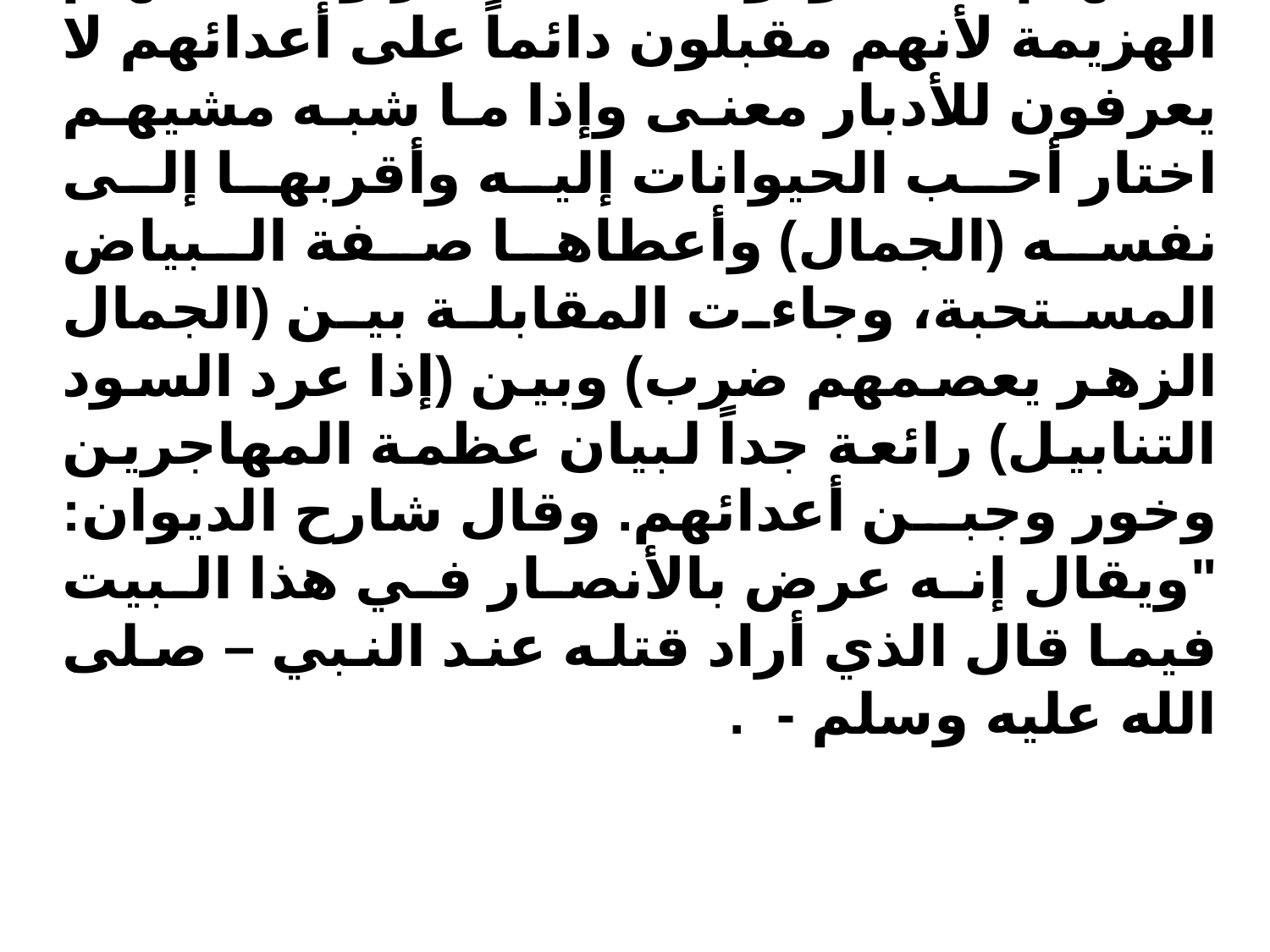

فهم قد تعودوا على النصر ولا تخيفهم الهزيمة لأنهم مقبلون دائماً على أعدائهم لا يعرفون للأدبار معنى وإذا ما شبه مشيهم اختار أحب الحيوانات إليه وأقربها إلى نفسه (الجمال) وأعطاها صفة البياض المستحبة، وجاءت المقابلة بين (الجمال الزهر يعصمهم ضرب) وبين (إذا عرد السود التنابيل) رائعة جداً لبيان عظمة المهاجرين وخور وجبن أعدائهم. وقال شارح الديوان: "ويقال إنه عرض بالأنصار في هذا البيت فيما قال الذي أراد قتله عند النبي – صلى الله عليه وسلم -  .